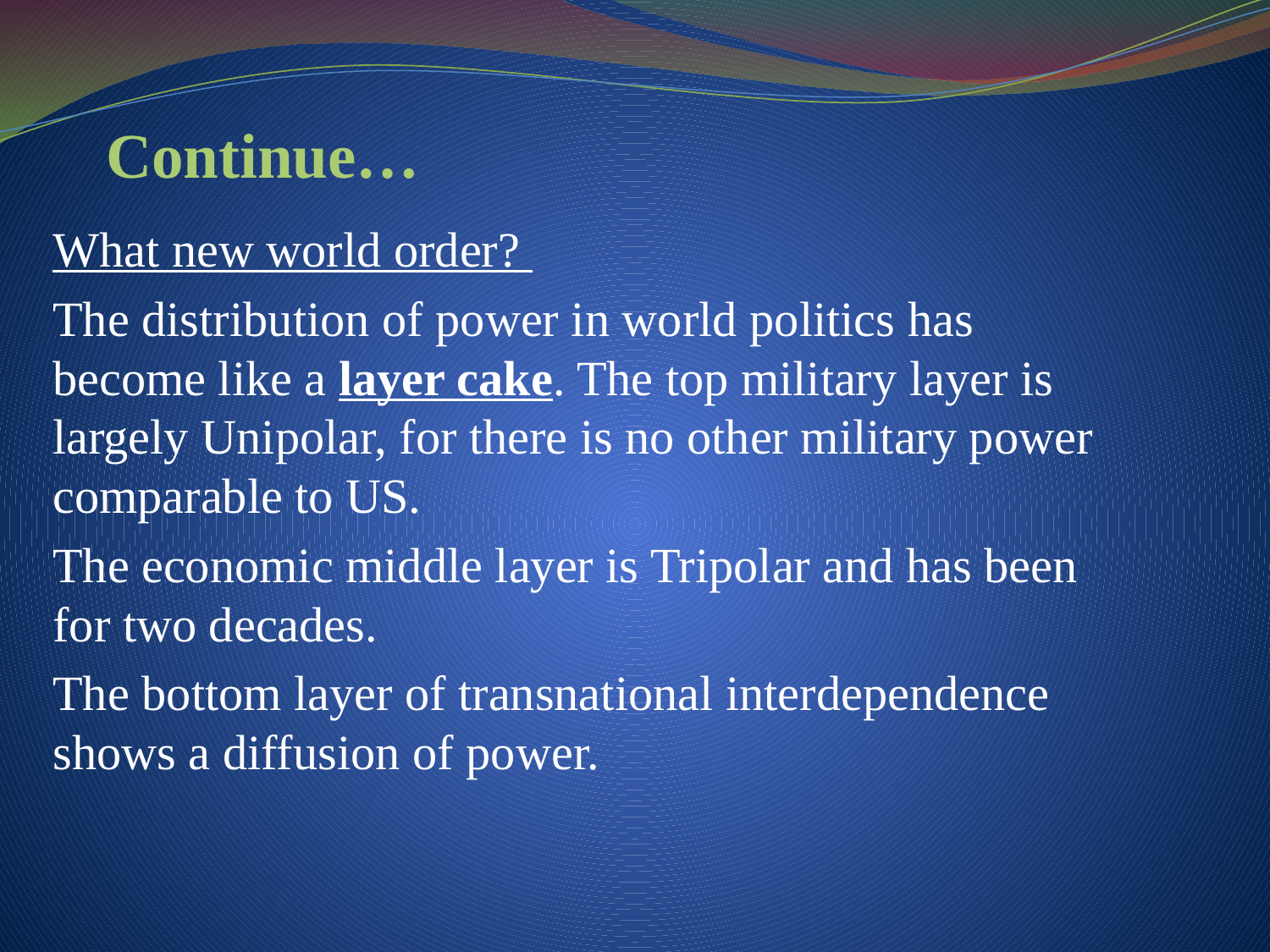

# Continue…
What new world order?
The distribution of power in world politics has become like a layer cake. The top military layer is largely Unipolar, for there is no other military power comparable to US.
The economic middle layer is Tripolar and has been for two decades.
The bottom layer of transnational interdependence shows a diffusion of power.